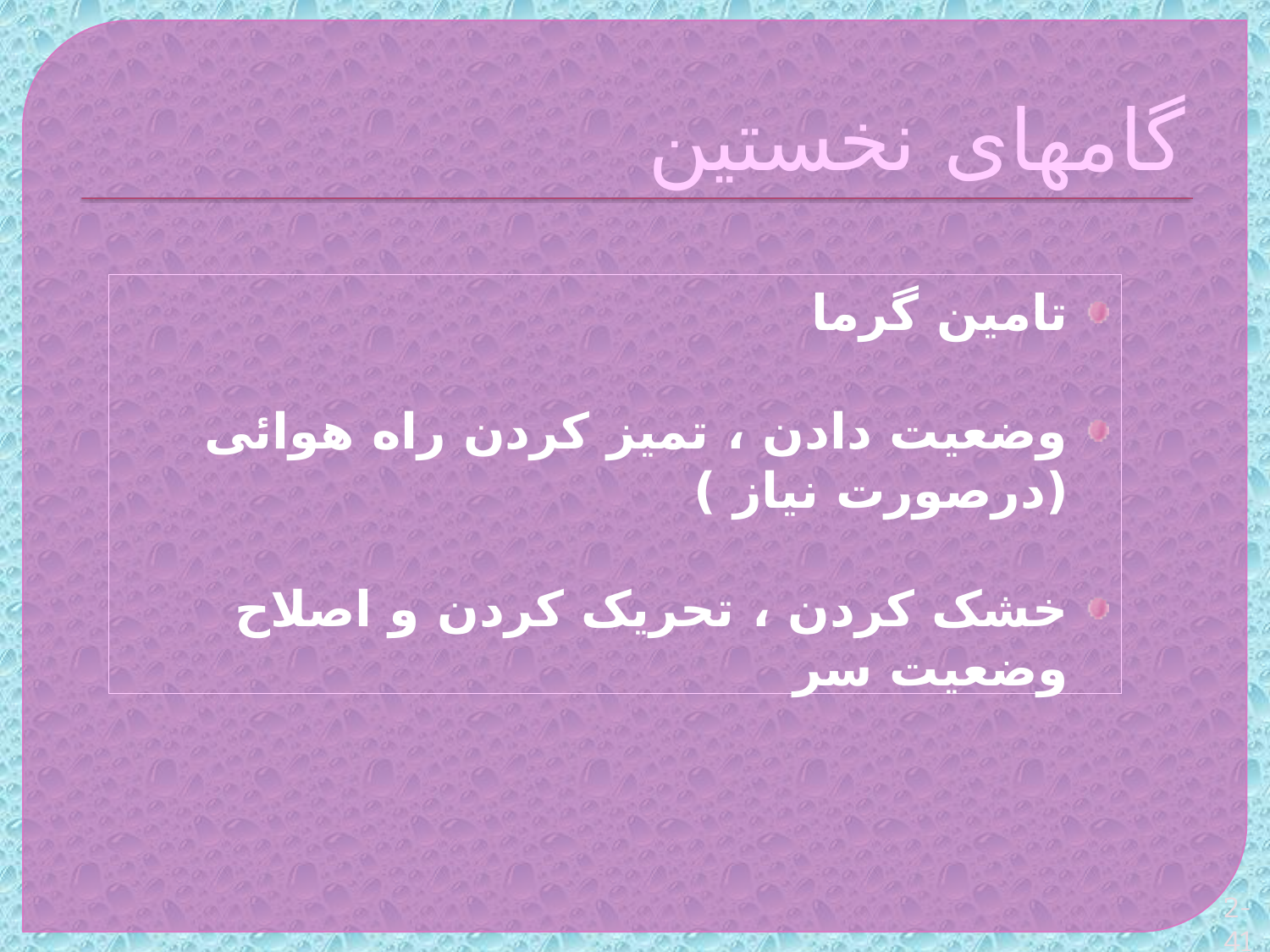

# گامهای نخستین
تامین گرما

وضعیت دادن ، تمیز کردن راه هوائی (درصورت نیاز )

خشک کردن ، تحریک کردن و اصلاح وضعیت سر

2-41